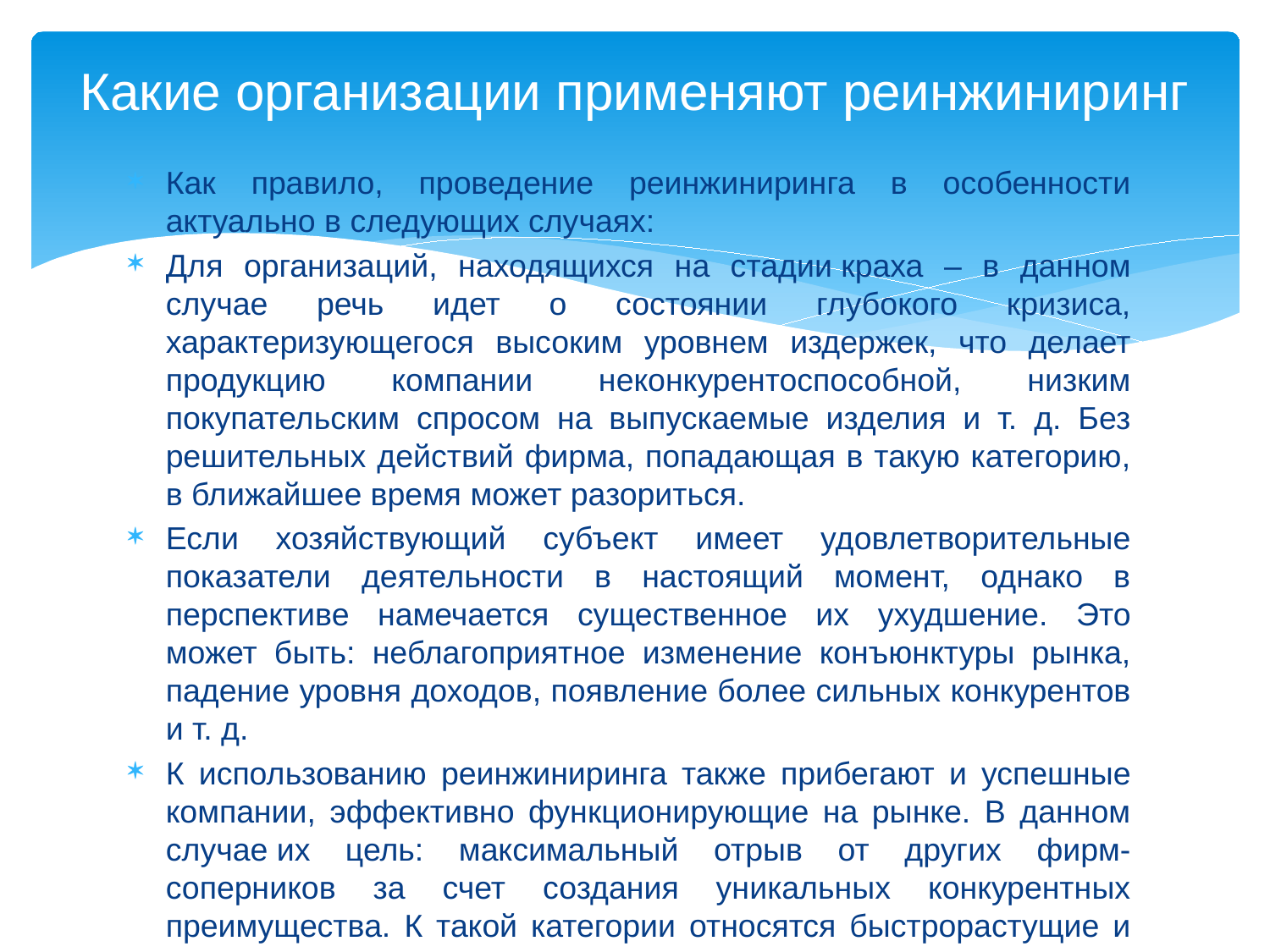

# Какие организации применяют реинжиниринг
Как правило, проведение реинжиниринга в особенности актуально в следующих случаях:
Для организаций, находящихся на стадии краха – в данном случае речь идет о состоянии глубокого кризиса, характеризующегося высоким уровнем издержек, что делает продукцию компании неконкурентоспособной, низким покупательским спросом на выпускаемые изделия и т. д. Без решительных действий фирма, попадающая в такую категорию, в ближайшее время может разориться.
Если хозяйствующий субъект имеет удовлетворительные показатели деятельности в настоящий момент, однако в перспективе намечается существенное их ухудшение. Это может быть: неблагоприятное изменение конъюнктуры рынка, падение уровня доходов, появление более сильных конкурентов и т. д.
К использованию реинжиниринга также прибегают и успешные компании, эффективно функционирующие на рынке. В данном случае их цель: максимальный отрыв от других фирм-соперников за счет создания уникальных конкурентных преимущества. К такой категории относятся быстрорастущие и агрессивные компании-лидеры.